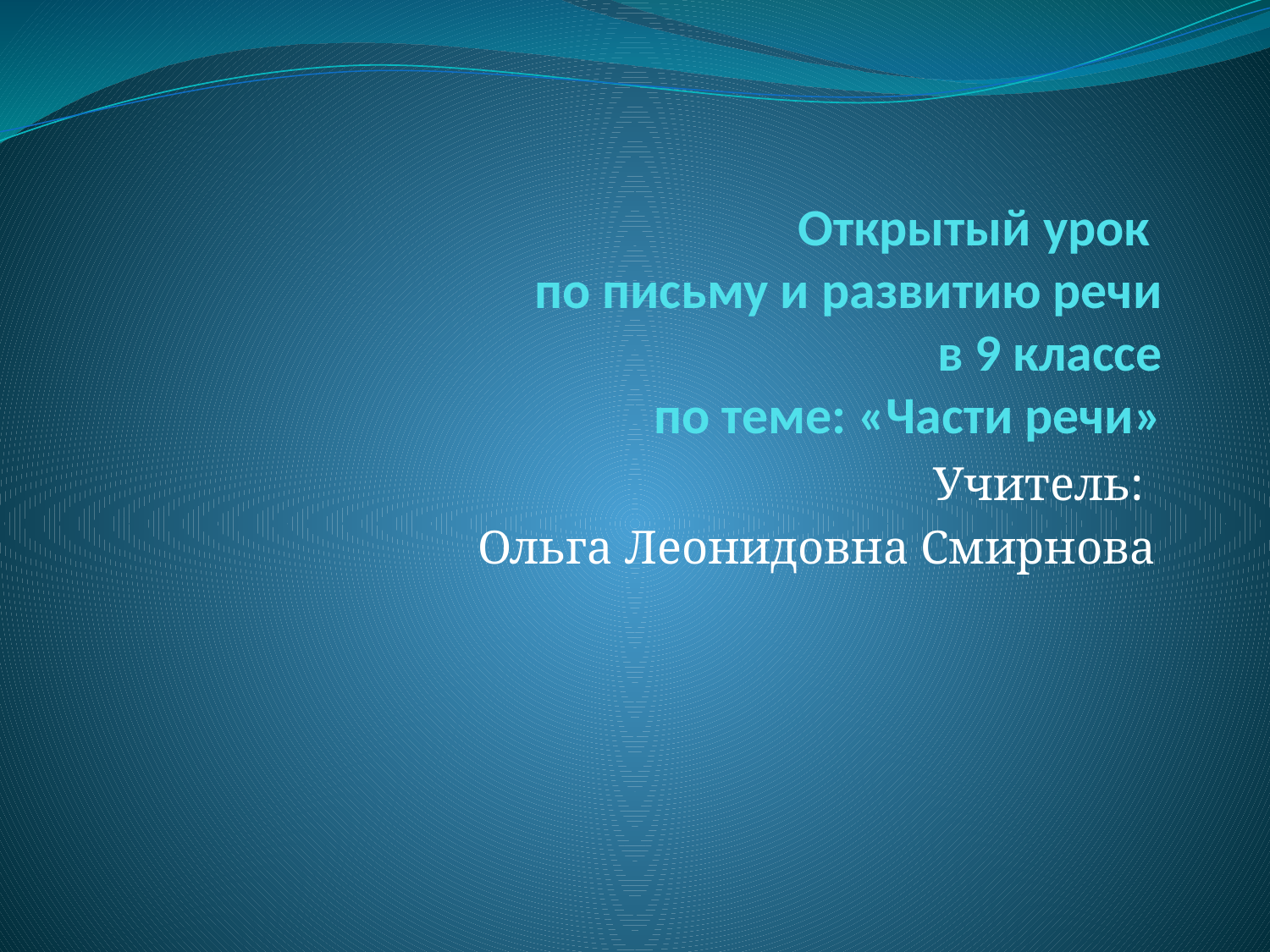

# Открытый урок по письму и развитию речи в 9 классе по теме: «Части речи»
Учитель:
Ольга Леонидовна Смирнова